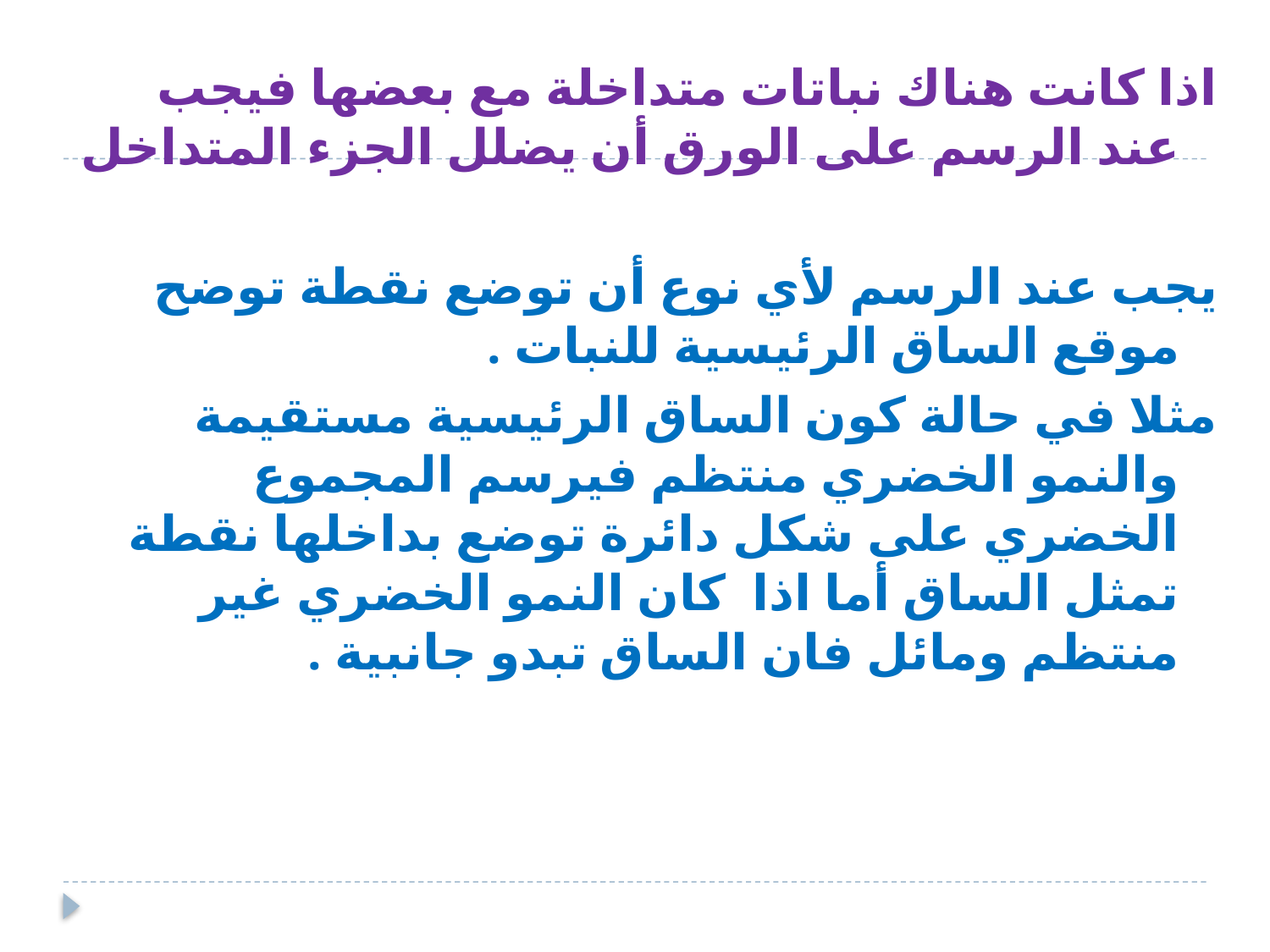

اذا كانت هناك نباتات متداخلة مع بعضها فيجب عند الرسم على الورق أن يضلل الجزء المتداخل

يجب عند الرسم لأي نوع أن توضع نقطة توضح موقع الساق الرئيسية للنبات .
مثلا في حالة كون الساق الرئيسية مستقيمة والنمو الخضري منتظم فيرسم المجموع الخضري على شكل دائرة توضع بداخلها نقطة تمثل الساق أما اذا  كان النمو الخضري غير منتظم ومائل فان الساق تبدو جانبية .